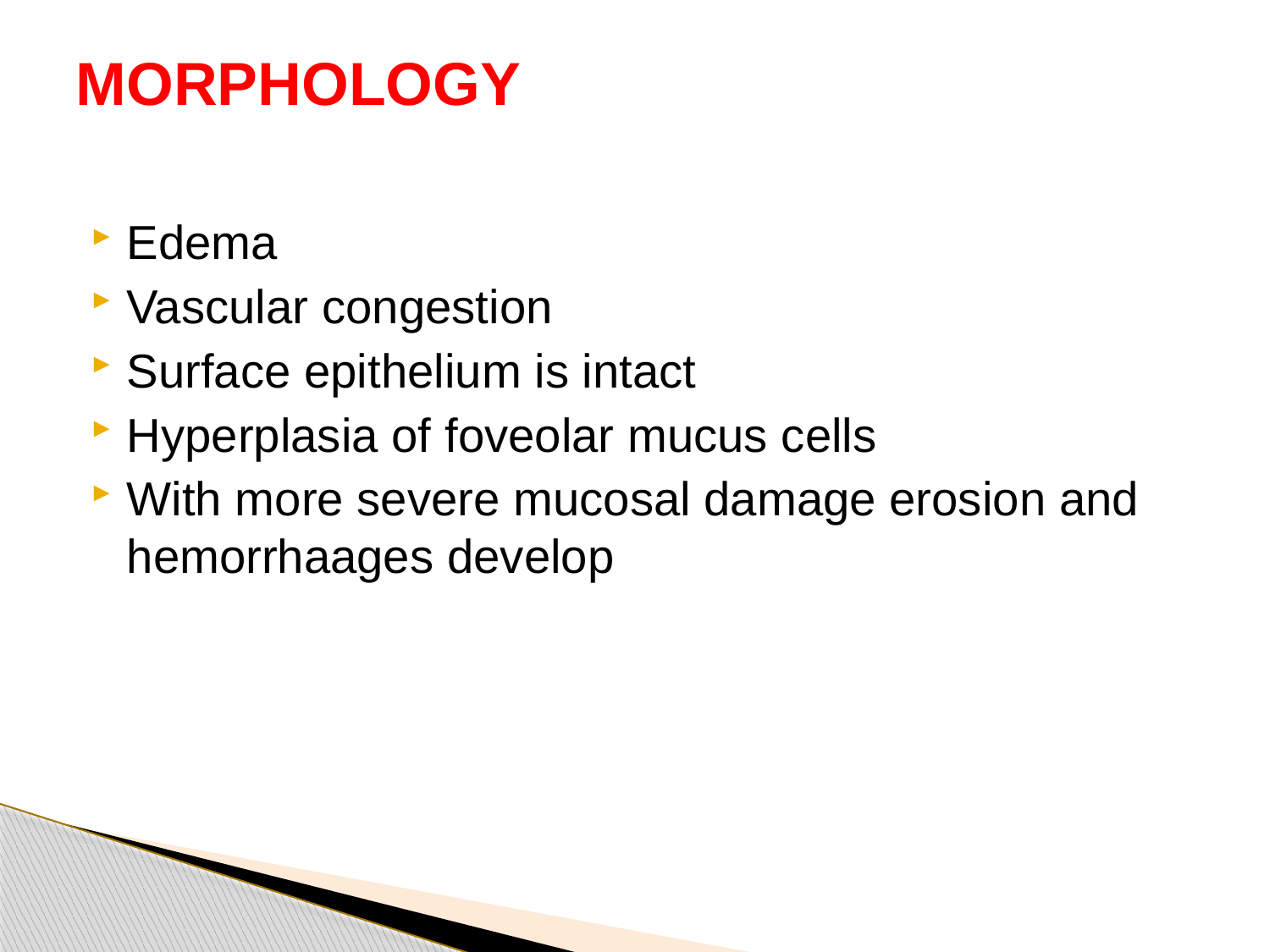

# MORPHOLOGY
Edema
Vascular congestion
Surface epithelium is intact
Hyperplasia of foveolar mucus cells
With more severe mucosal damage erosion and hemorrhaages develop